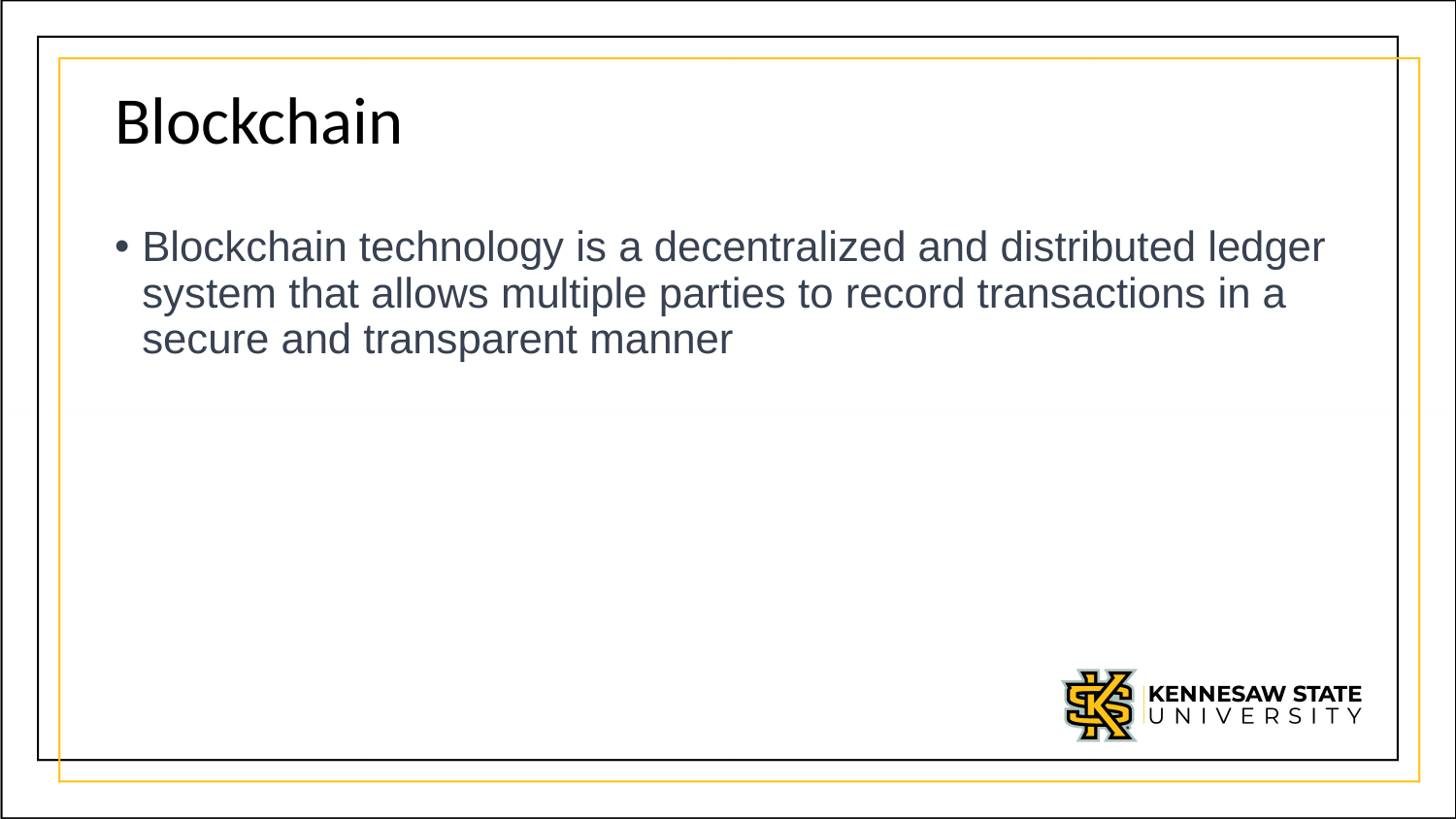

# Blockchain
Blockchain technology is a decentralized and distributed ledger system that allows multiple parties to record transactions in a secure and transparent manner